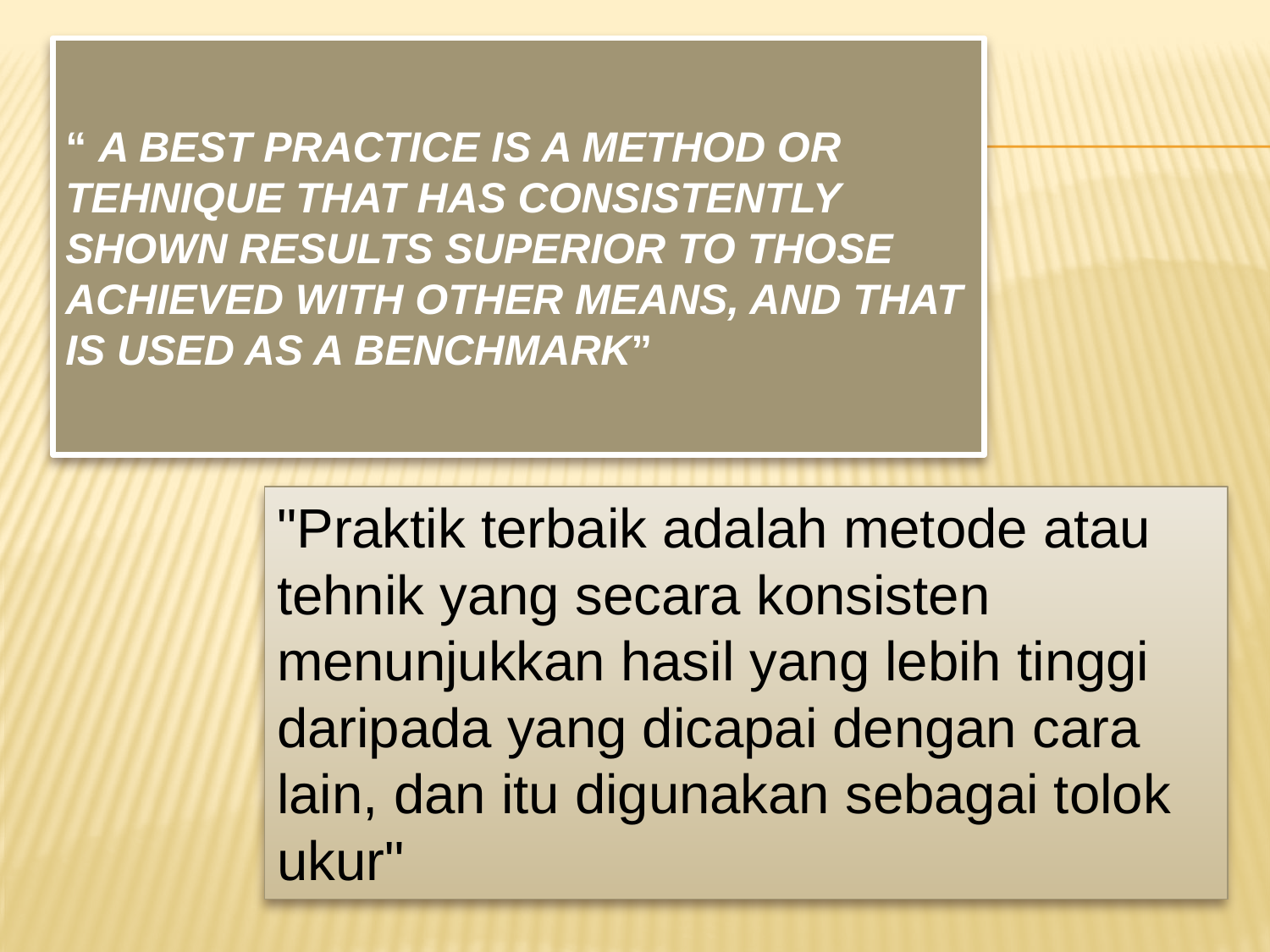

# “ A best practice is a method or tehnique that has consistently shown results superior to those achieved with other means, and that is used as a benchmark”
"Praktik terbaik adalah metode atau tehnik yang secara konsisten menunjukkan hasil yang lebih tinggi daripada yang dicapai dengan cara lain, dan itu digunakan sebagai tolok ukur"